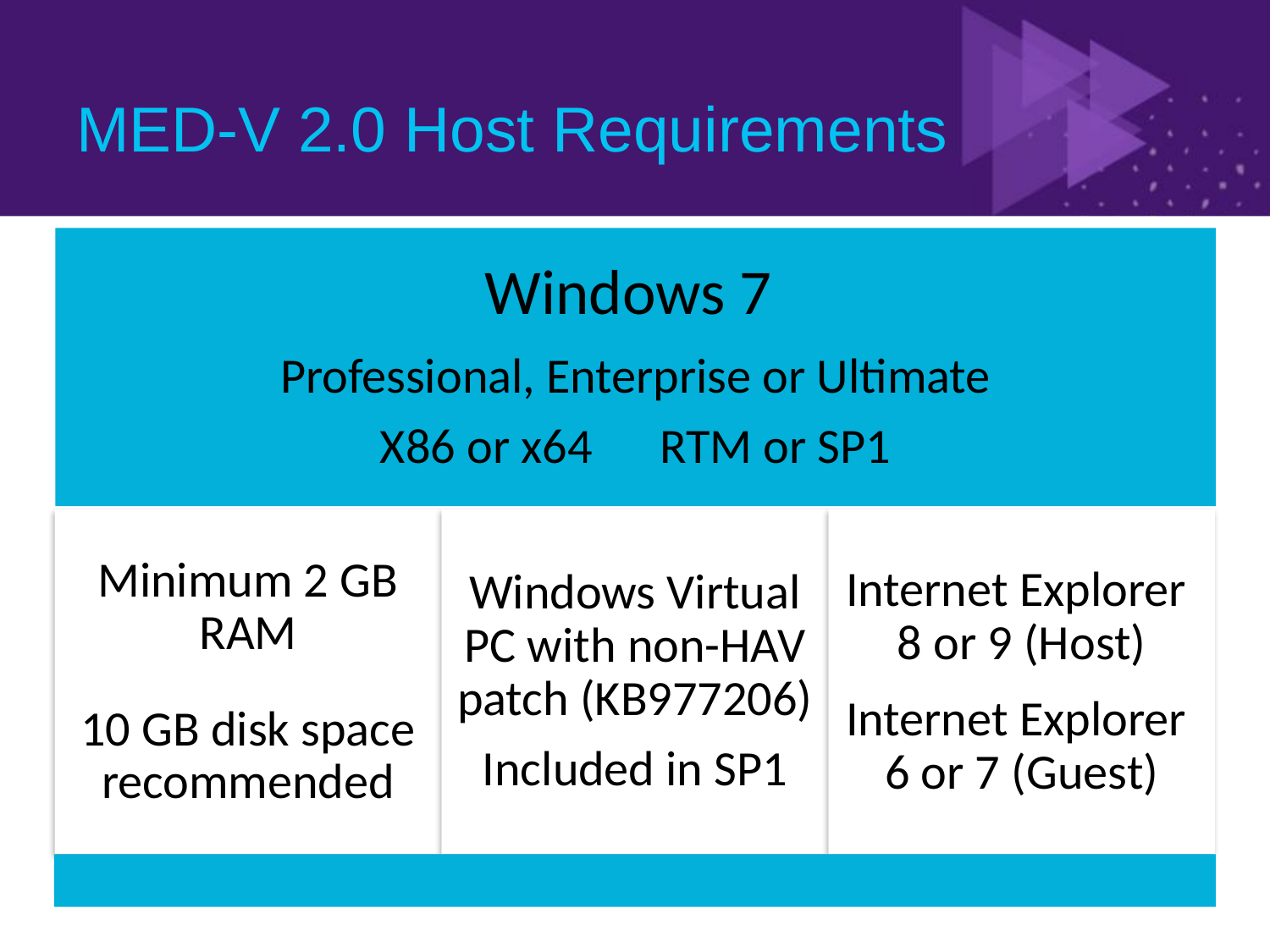

# MED-V 2.0 Host Requirements
Windows 7
Professional, Enterprise or Ultimate
X86 or x64      RTM or SP1
Minimum 2 GB RAM

10 GB disk space recommended
Windows Virtual PC with non-HAV patch (KB977206)
Included in SP1
Internet Explorer
8 or 9 (Host)

Internet Explorer
6 or 7 (Guest)